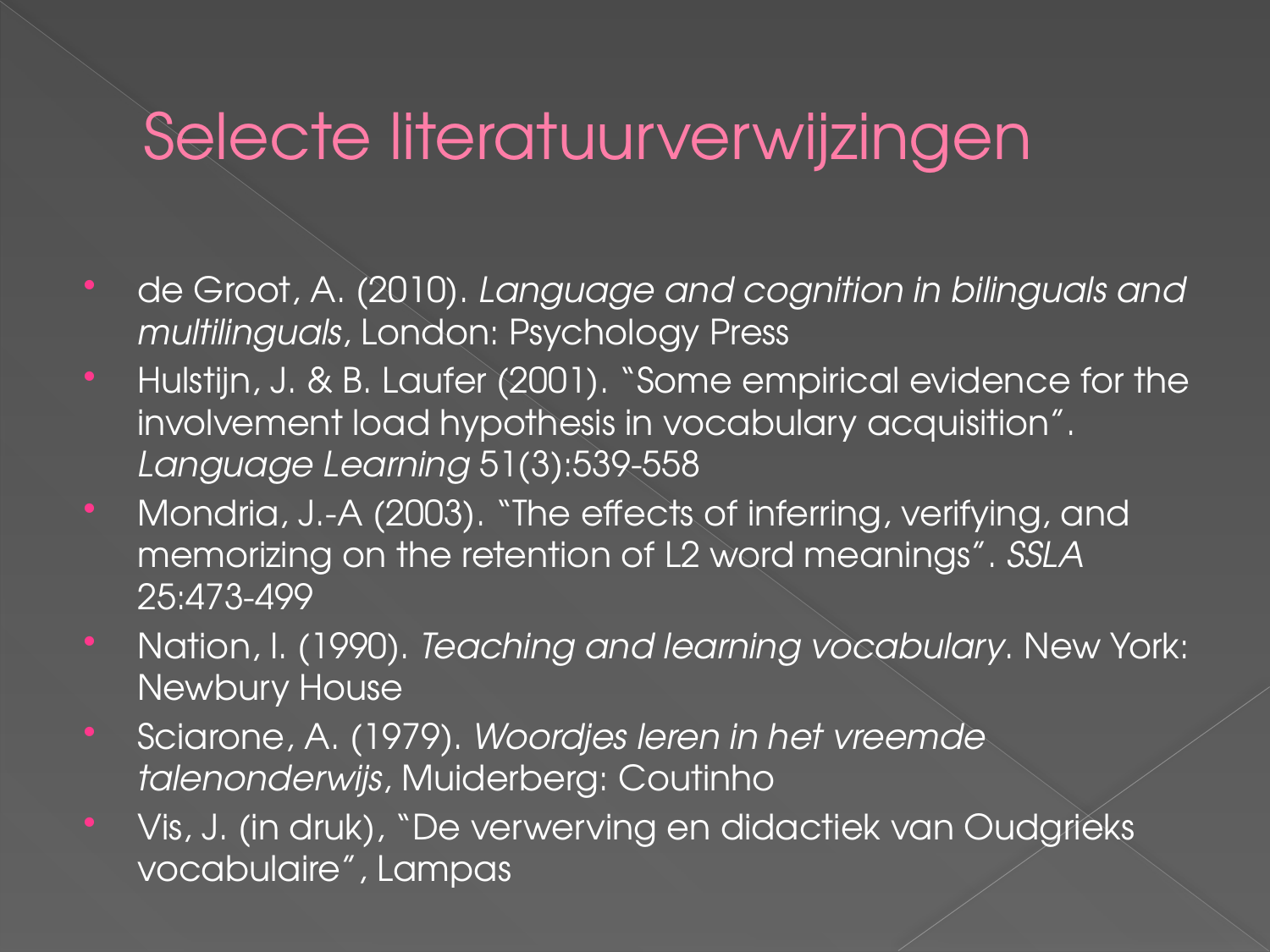

# Selecte literatuurverwijzingen
de Groot, A. (2010). Language and cognition in bilinguals and multilinguals, London: Psychology Press
Hulstijn, J. & B. Laufer (2001). “Some empirical evidence for the involvement load hypothesis in vocabulary acquisition”. Language Learning 51(3):539-558
Mondria, J.-A (2003). “The effects of inferring, verifying, and memorizing on the retention of L2 word meanings”. SSLA 25:473-499
Nation, I. (1990). Teaching and learning vocabulary. New York: Newbury House
Sciarone, A. (1979). Woordjes leren in het vreemde talenonderwijs, Muiderberg: Coutinho
Vis, J. (in druk), “De verwerving en didactiek van Oudgrieks vocabulaire”, Lampas